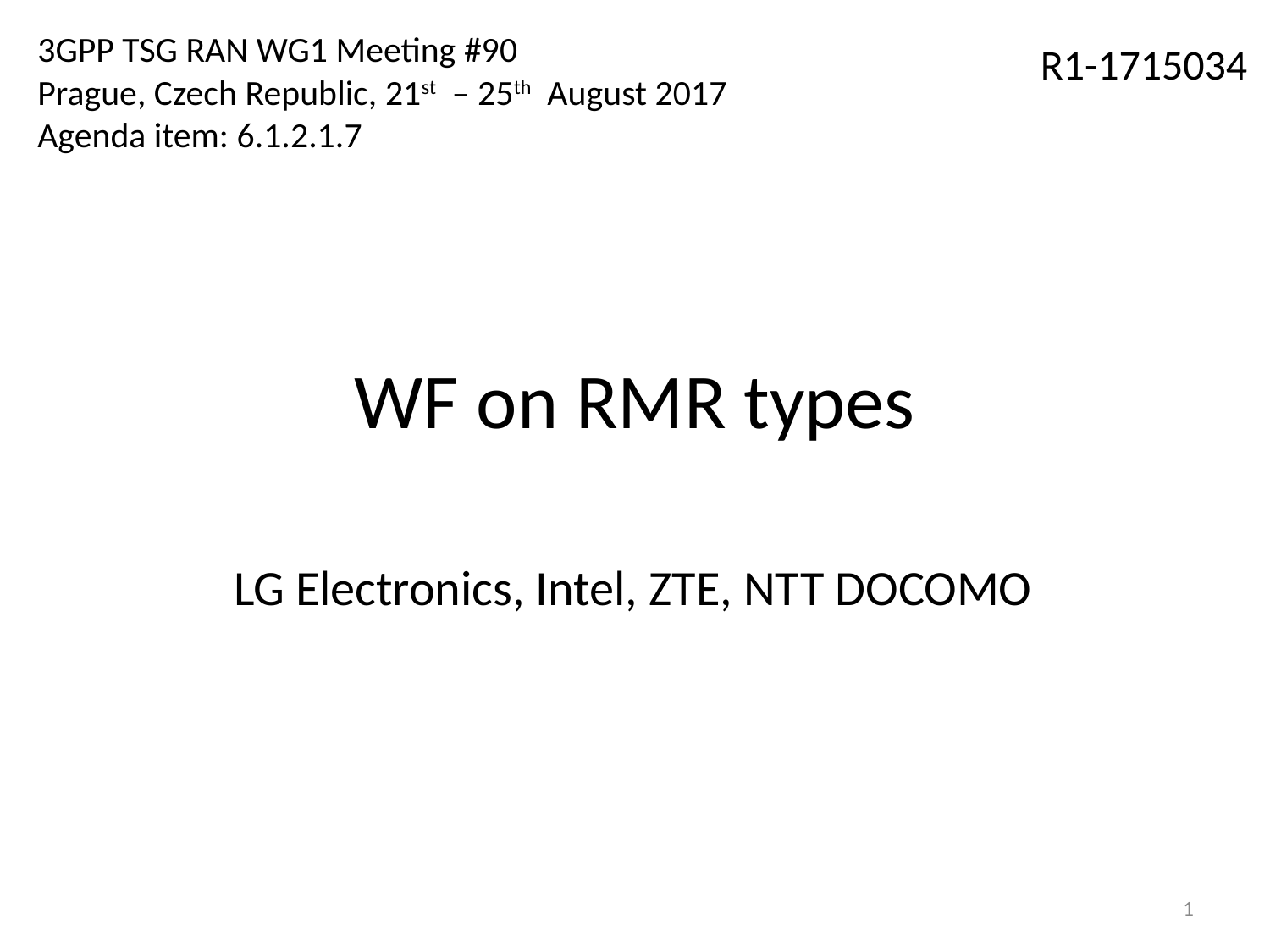

3GPP TSG RAN WG1 Meeting #90
Prague, Czech Republic, 21st  – 25th  August 2017
Agenda item: 6.1.2.1.7
R1-1715034
# WF on RMR types
LG Electronics, Intel, ZTE, NTT DOCOMO
1